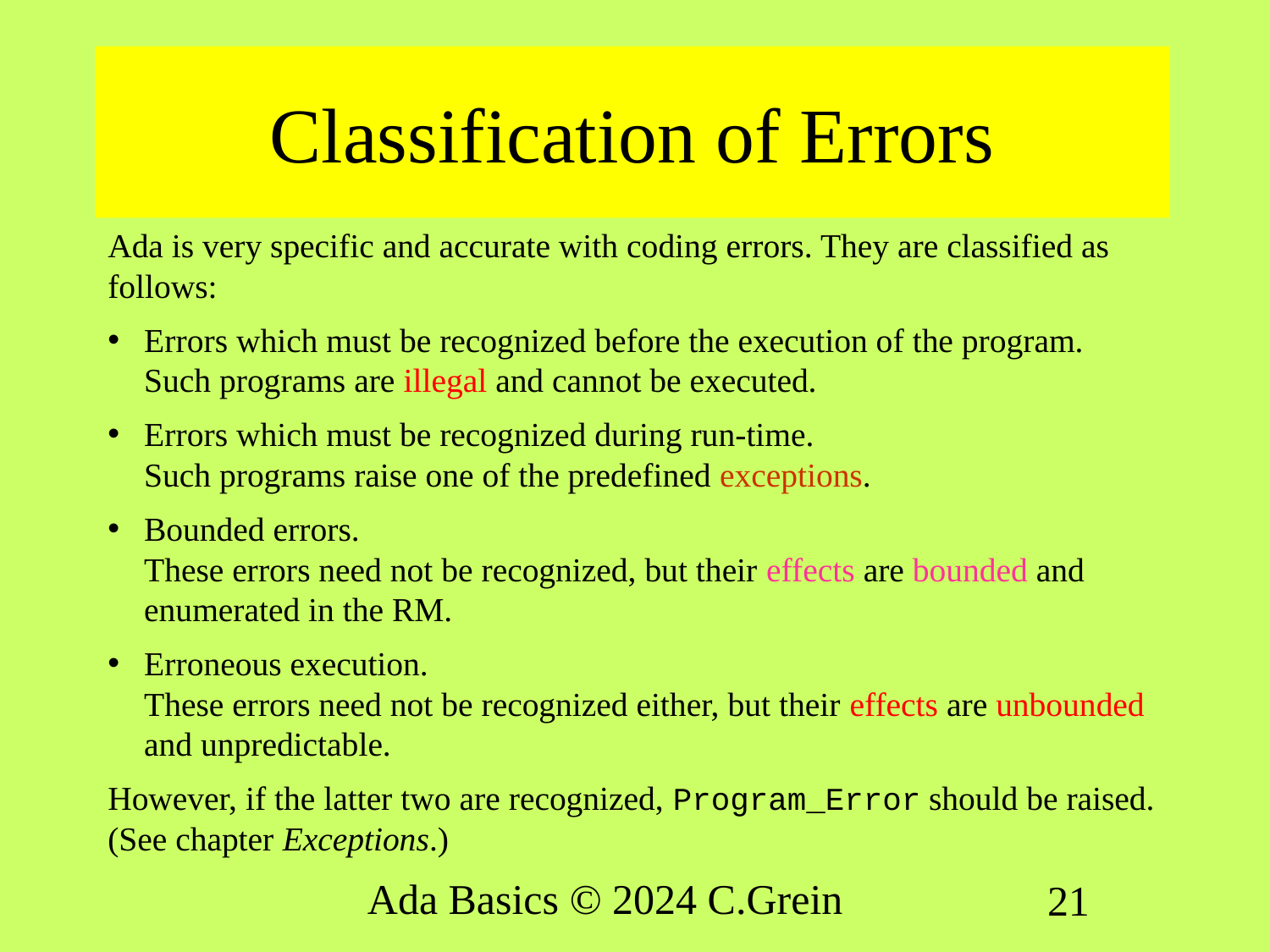

# Classification of Errors
Ada is very specific and accurate with coding errors. They are classified as follows:
Errors which must be recognized before the execution of the program.
Such programs are illegal and cannot be executed.
Errors which must be recognized during run-time.
Such programs raise one of the predefined exceptions.
Bounded errors.
These errors need not be recognized, but their effects are bounded and enumerated in the RM.
Erroneous execution.
These errors need not be recognized either, but their effects are unbounded and unpredictable.
However, if the latter two are recognized, Program_Error should be raised. (See chapter Exceptions.)
Ada Basics © 2024 C.Grein
21